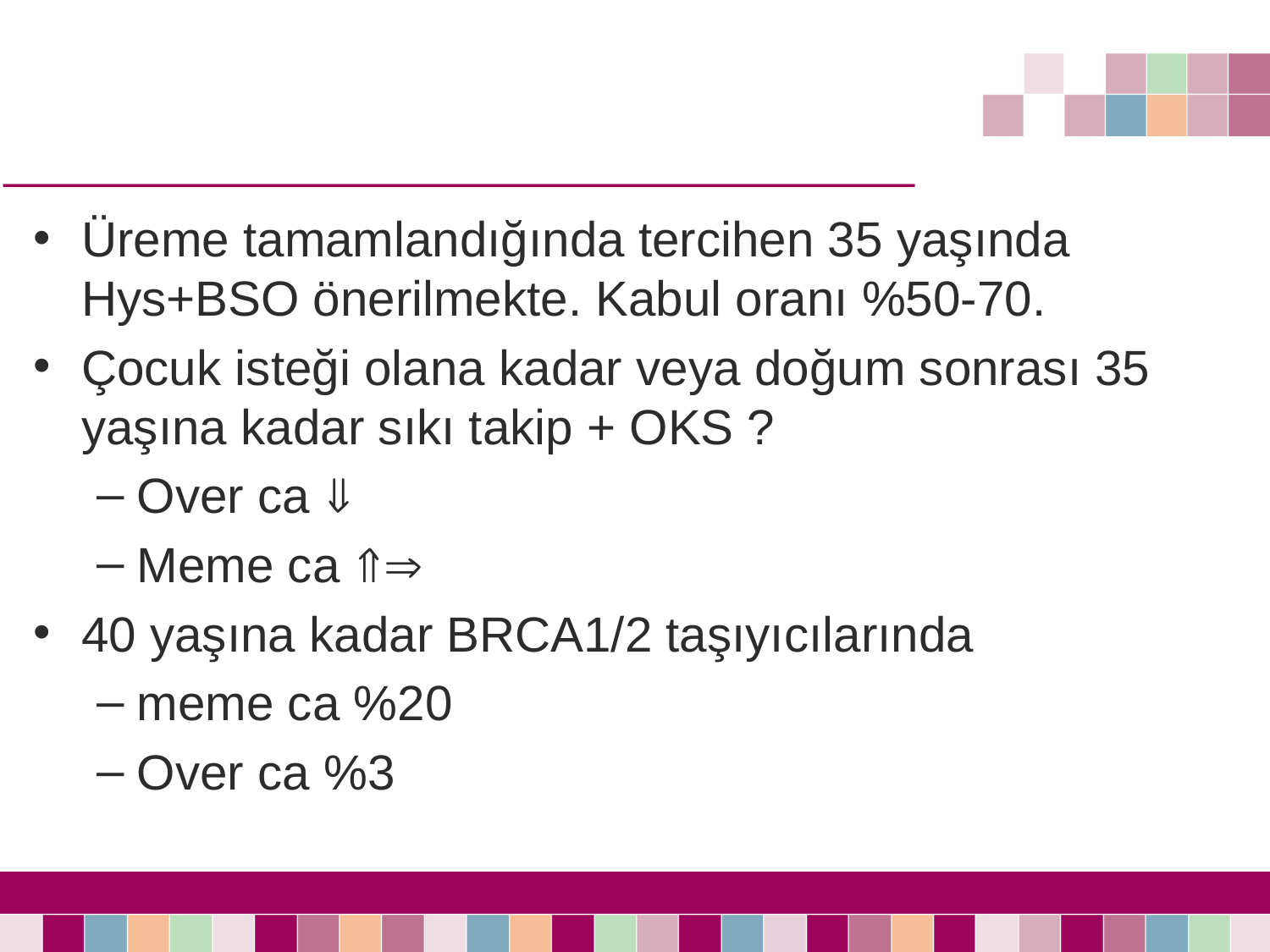

#
Üreme tamamlandığında tercihen 35 yaşında Hys+BSO önerilmekte. Kabul oranı %50-70.
Çocuk isteği olana kadar veya doğum sonrası 35 yaşına kadar sıkı takip + OKS ?
Over ca ⇓
Meme ca ⇑⇒
40 yaşına kadar BRCA1/2 taşıyıcılarında
meme ca %20
Over ca %3